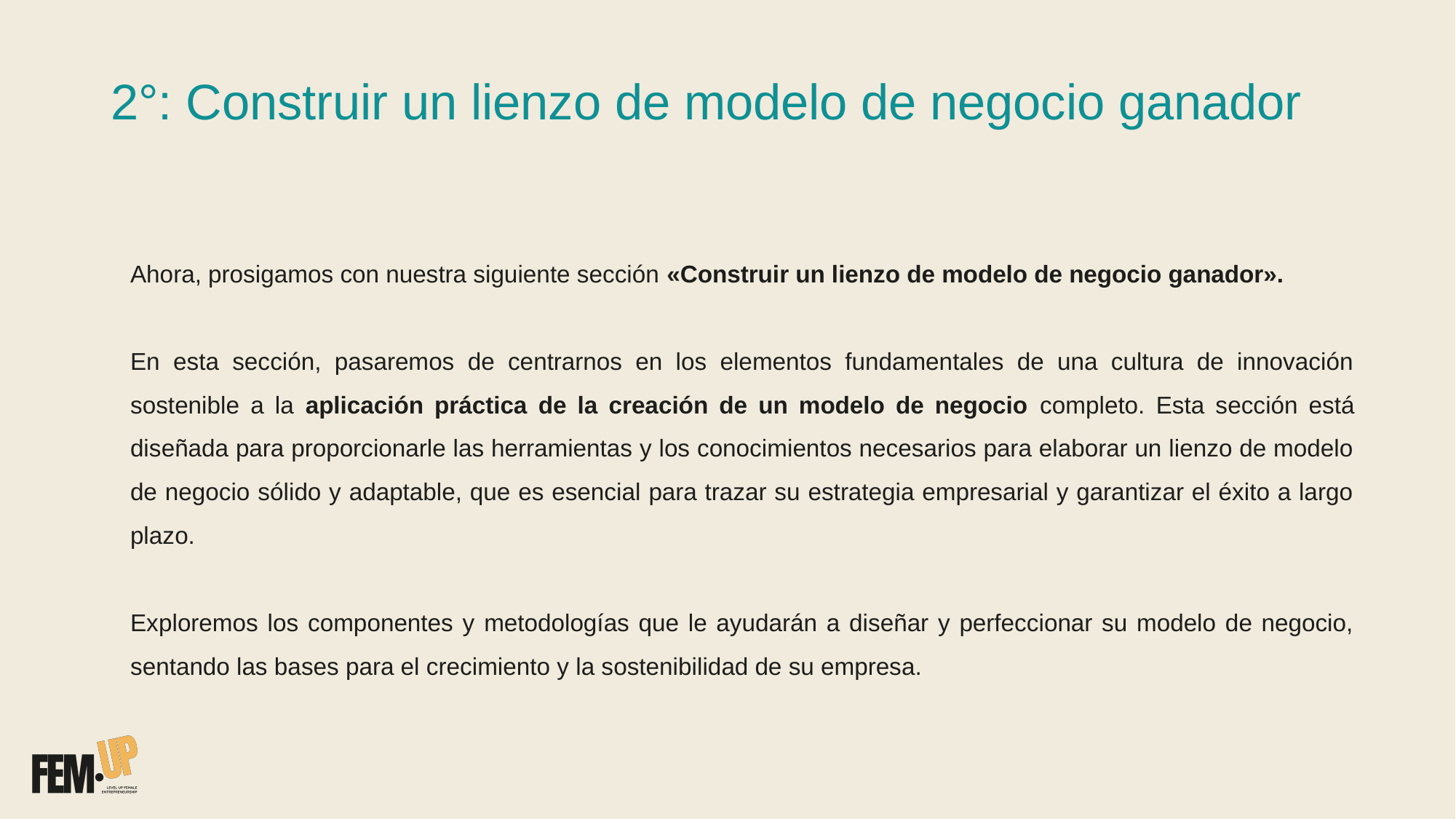

# 2°: Construir un lienzo de modelo de negocio ganador
Ahora, prosigamos con nuestra siguiente sección «Construir un lienzo de modelo de negocio ganador».

En esta sección, pasaremos de centrarnos en los elementos fundamentales de una cultura de innovación sostenible a la aplicación práctica de la creación de un modelo de negocio completo. Esta sección está diseñada para proporcionarle las herramientas y los conocimientos necesarios para elaborar un lienzo de modelo de negocio sólido y adaptable, que es esencial para trazar su estrategia empresarial y garantizar el éxito a largo plazo.

Exploremos los componentes y metodologías que le ayudarán a diseñar y perfeccionar su modelo de negocio, sentando las bases para el crecimiento y la sostenibilidad de su empresa.